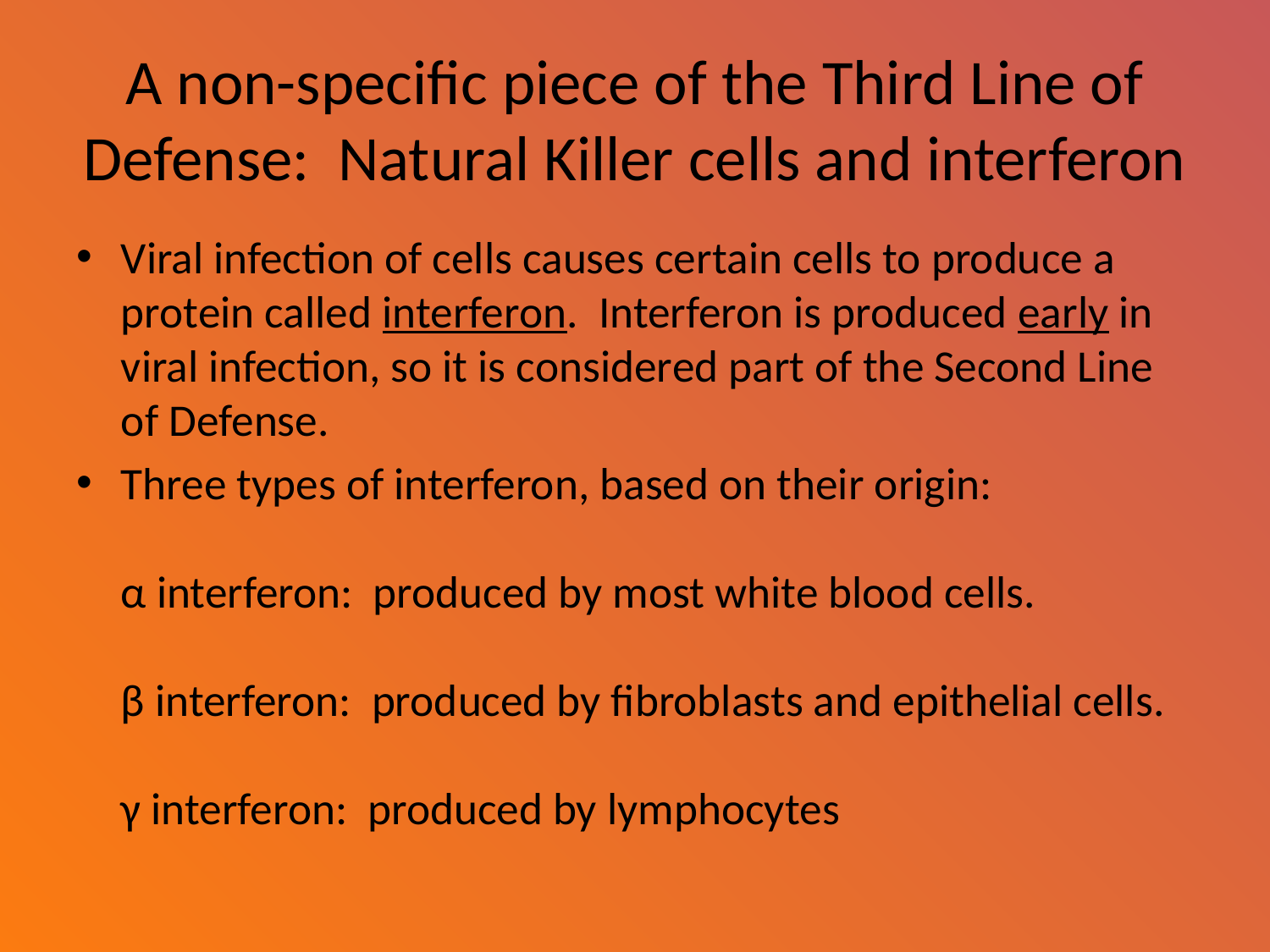

# A non-specific piece of the Third Line of Defense:  Natural Killer cells and interferon
Viral infection of cells causes certain cells to produce a protein called interferon.  Interferon is produced early in viral infection, so it is considered part of the Second Line of Defense.
Three types of interferon, based on their origin:
α interferon:  produced by most white blood cells.
β interferon:  produced by fibroblasts and epithelial cells.
γ interferon:  produced by lymphocytes